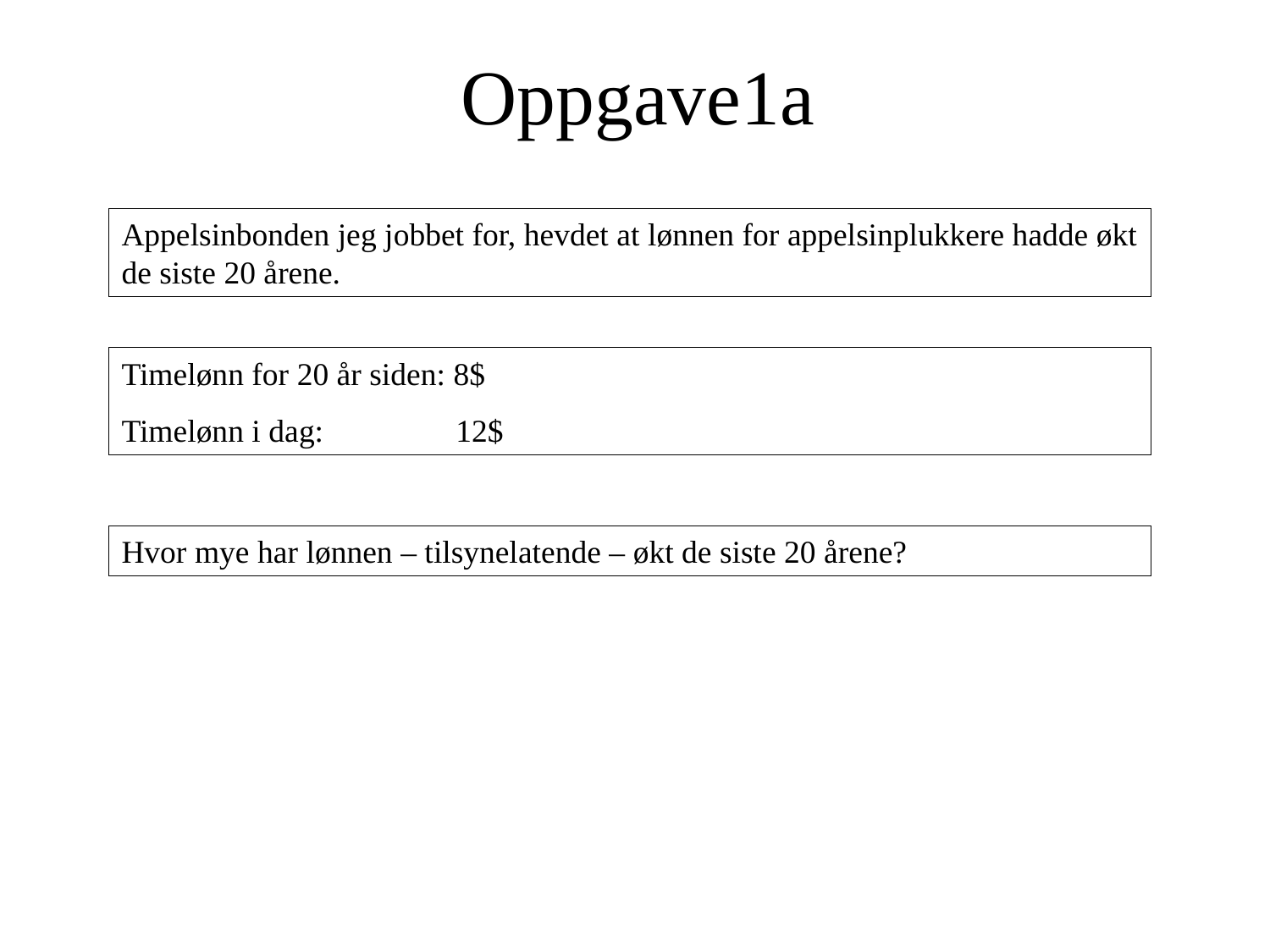

# Oppgave1a
Appelsinbonden jeg jobbet for, hevdet at lønnen for appelsinplukkere hadde økt de siste 20 årene.
Timelønn for 20 år siden: 8$
Timelønn i dag:	          12$
Hvor mye har lønnen – tilsynelatende – økt de siste 20 årene?